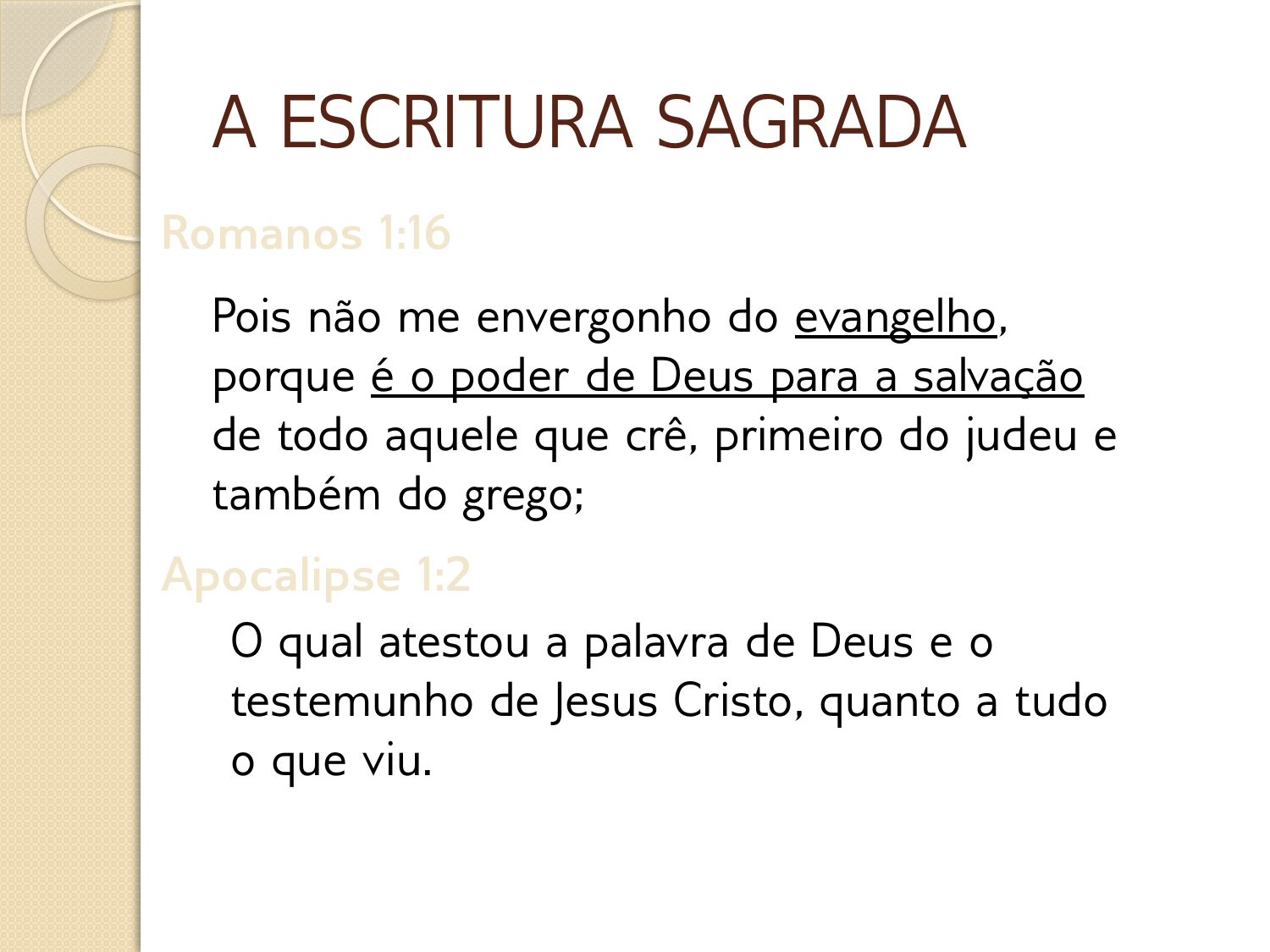

# A ESCRITURA SAGRADA
Romanos 1:16
Pois não me envergonho do evangelho, porque é o poder de Deus para a salvação de todo aquele que crê, primeiro do judeu e também do grego;
Apocalipse 1:2
O qual atestou a palavra de Deus e o testemunho de Jesus Cristo, quanto a tudo o que viu.